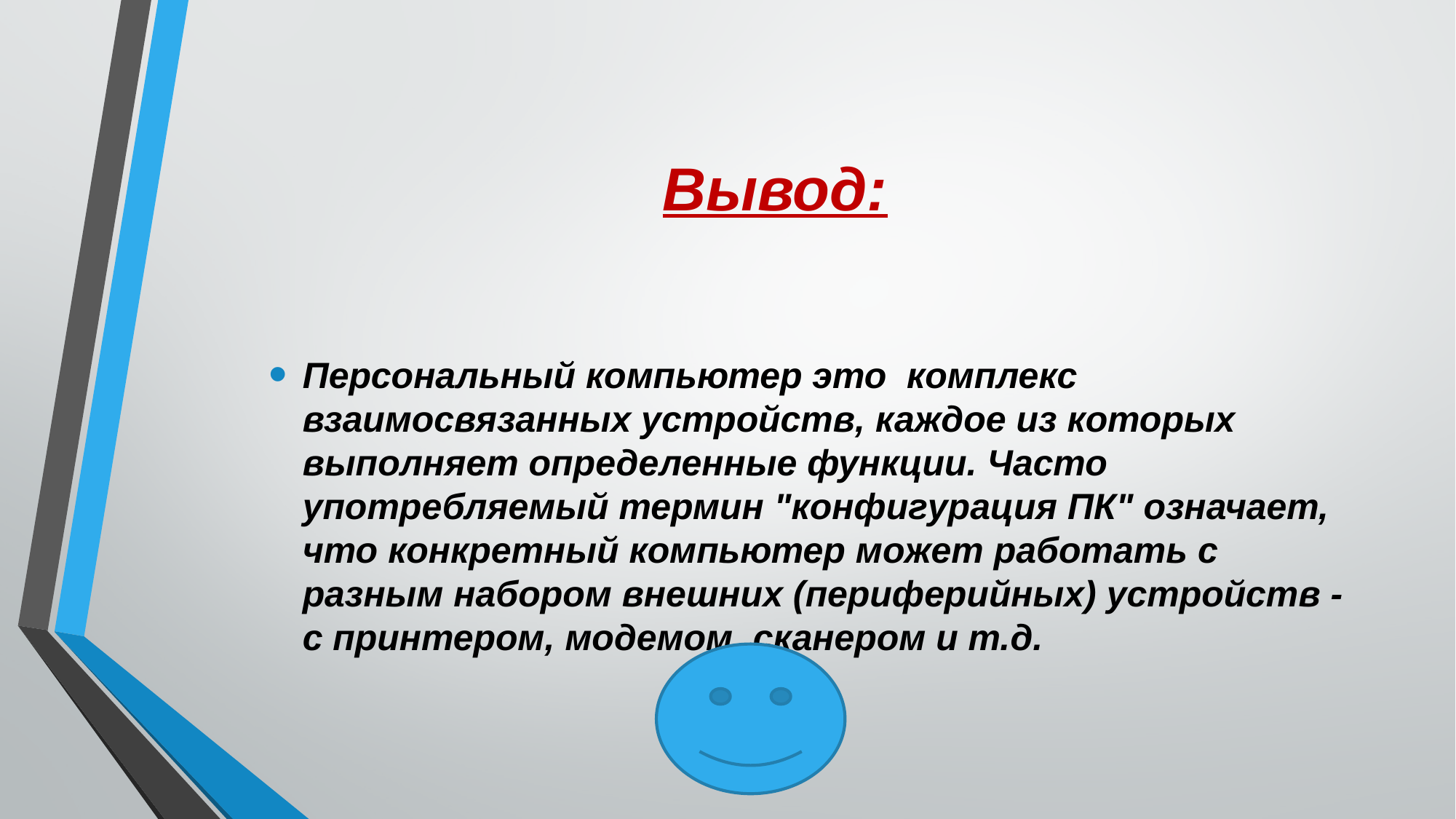

Вывод:
Персональный компьютер это  комплекс взаимосвязанных устройств, каждое из которых выполняет определенные функции. Часто употребляемый термин "конфигурация ПК" означает, что конкретный компьютер может работать с разным набором внешних (периферийных) устройств - с принтером, модемом, сканером и т.д.